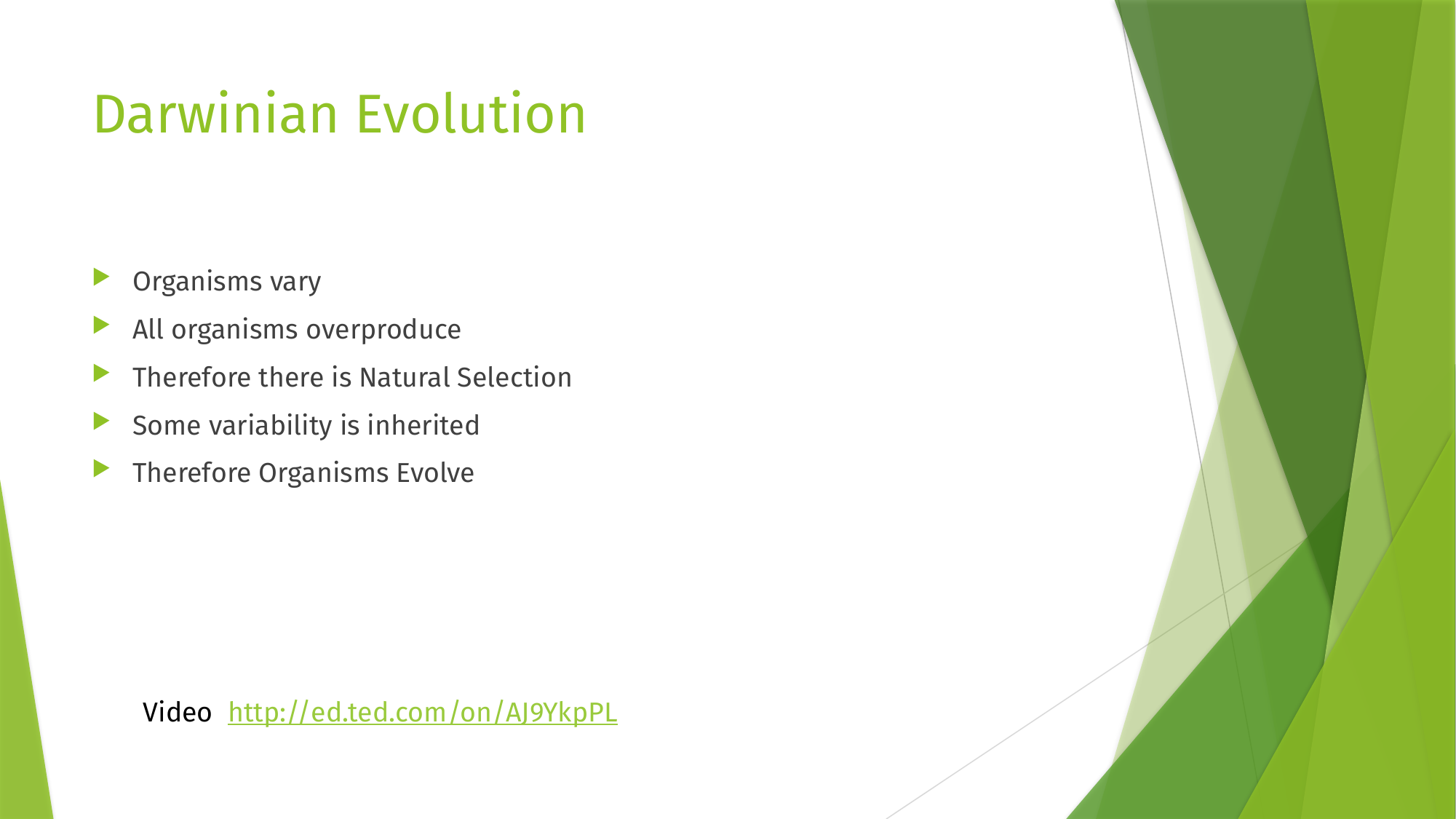

# Darwinian Evolution
Organisms vary
All organisms overproduce
Therefore there is Natural Selection
Some variability is inherited
Therefore Organisms Evolve

Video  http://ed.ted.com/on/AJ9YkpPL